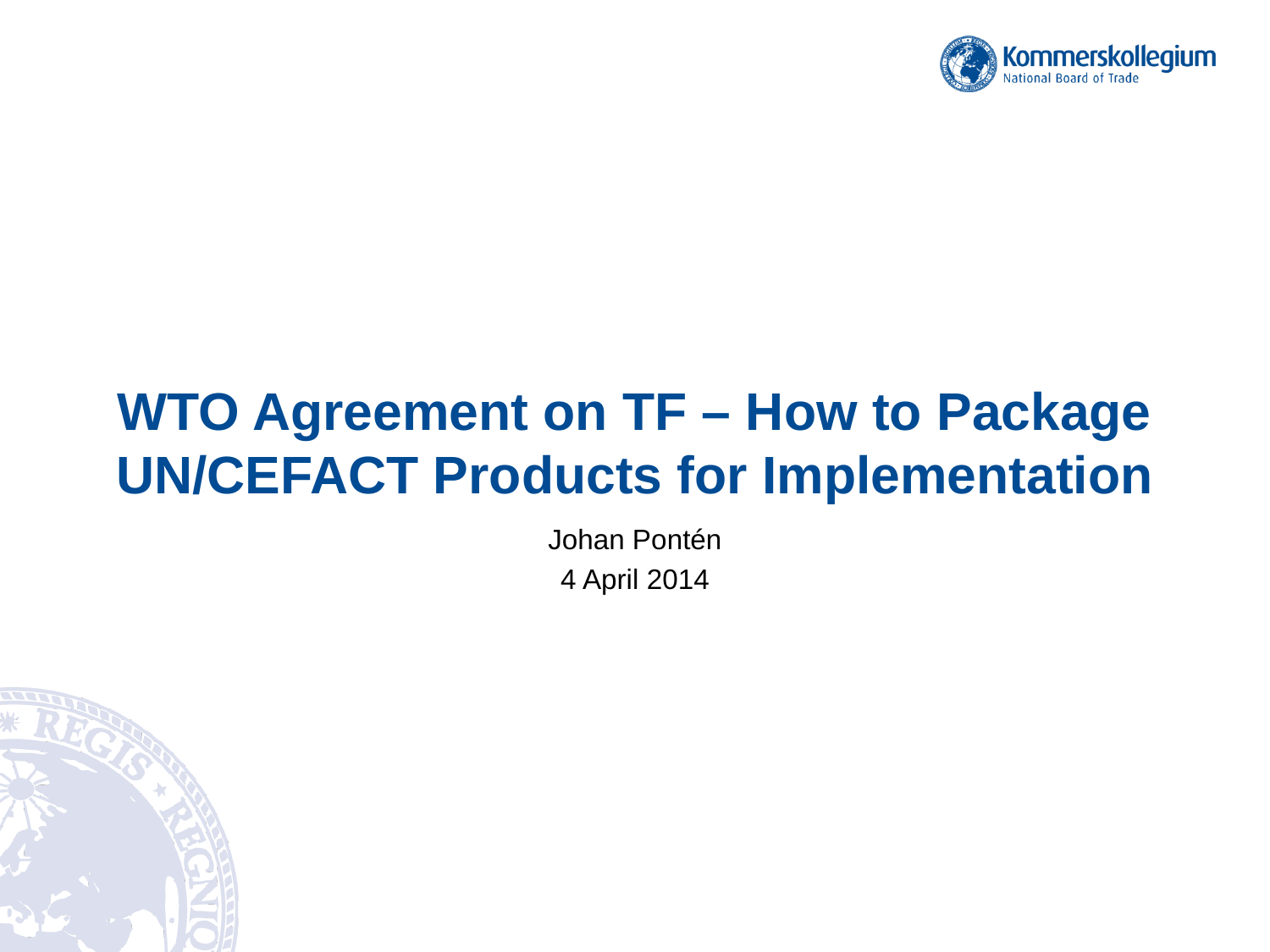

# WTO Agreement on TF – How to Package UN/CEFACT Products for Implementation
Johan Pontén
4 April 2014